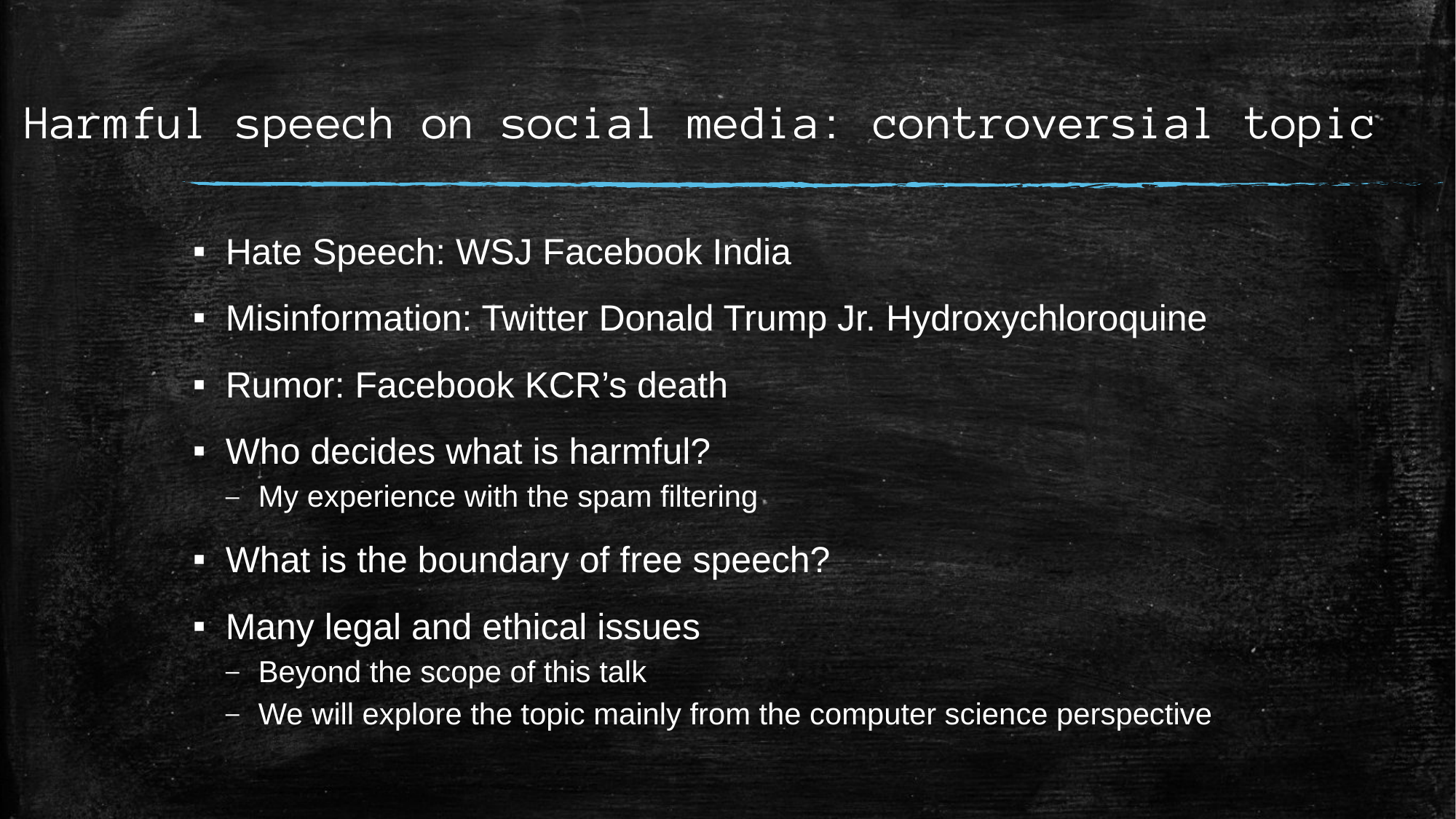

# Harmful speech on social media: controversial topic
Hate Speech: WSJ Facebook India
Misinformation: Twitter Donald Trump Jr. Hydroxychloroquine
Rumor: Facebook KCR’s death
Who decides what is harmful?
My experience with the spam filtering
What is the boundary of free speech?
Many legal and ethical issues
Beyond the scope of this talk
We will explore the topic mainly from the computer science perspective